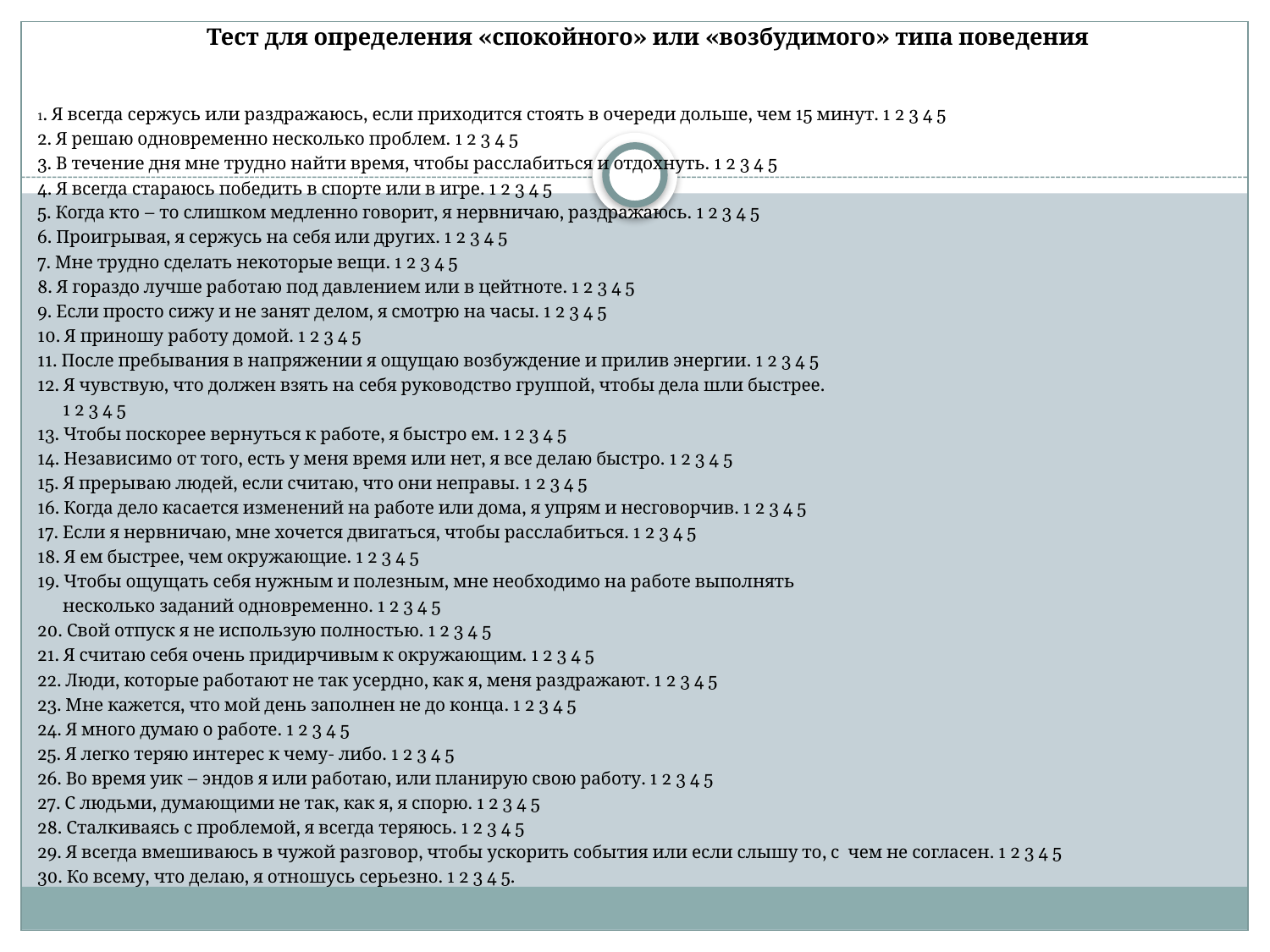

Тест для определения «спокойного» или «возбудимого» типа поведения

1. Я всегда сержусь или раздражаюсь, если приходится стоять в очереди дольше, чем 15 минут. 1 2 3 4 5
2. Я решаю одновременно несколько проблем. 1 2 3 4 5
3. В течение дня мне трудно найти время, чтобы расслабиться и отдохнуть. 1 2 3 4 5
4. Я всегда стараюсь победить в спорте или в игре. 1 2 3 4 5
5. Когда кто – то слишком медленно говорит, я нервничаю, раздражаюсь. 1 2 3 4 5
6. Проигрывая, я сержусь на себя или других. 1 2 3 4 5
7. Мне трудно сделать некоторые вещи. 1 2 3 4 5
8. Я гораздо лучше работаю под давлением или в цейтноте. 1 2 3 4 5
9. Если просто сижу и не занят делом, я смотрю на часы. 1 2 3 4 5
10. Я приношу работу домой. 1 2 3 4 5
11. После пребывания в напряжении я ощущаю возбуждение и прилив энергии. 1 2 3 4 5
12. Я чувствую, что должен взять на себя руководство группой, чтобы дела шли быстрее.
      1 2 3 4 5
13. Чтобы поскорее вернуться к работе, я быстро ем. 1 2 3 4 5
14. Независимо от того, есть у меня время или нет, я все делаю быстро. 1 2 3 4 5
15. Я прерываю людей, если считаю, что они неправы. 1 2 3 4 5
16. Когда дело касается изменений на работе или дома, я упрям и несговорчив. 1 2 3 4 5
17. Если я нервничаю, мне хочется двигаться, чтобы расслабиться. 1 2 3 4 5
18. Я ем быстрее, чем окружающие. 1 2 3 4 5
19. Чтобы ощущать себя нужным и полезным, мне необходимо на работе выполнять
      несколько заданий одновременно. 1 2 3 4 5
20. Свой отпуск я не использую полностью. 1 2 3 4 5
21. Я считаю себя очень придирчивым к окружающим. 1 2 3 4 5
22. Люди, которые работают не так усердно, как я, меня раздражают. 1 2 3 4 5
23. Мне кажется, что мой день заполнен не до конца. 1 2 3 4 5
24. Я много думаю о работе. 1 2 3 4 5
25. Я легко теряю интерес к чему- либо. 1 2 3 4 5
26. Во время уик – эндов я или работаю, или планирую свою работу. 1 2 3 4 5
27. С людьми, думающими не так, как я, я спорю. 1 2 3 4 5
28. Сталкиваясь с проблемой, я всегда теряюсь. 1 2 3 4 5
29. Я всегда вмешиваюсь в чужой разговор, чтобы ускорить события или если слышу то, с  чем не согласен. 1 2 3 4 5
30. Ко всему, что делаю, я отношусь серьезно. 1 2 3 4 5.